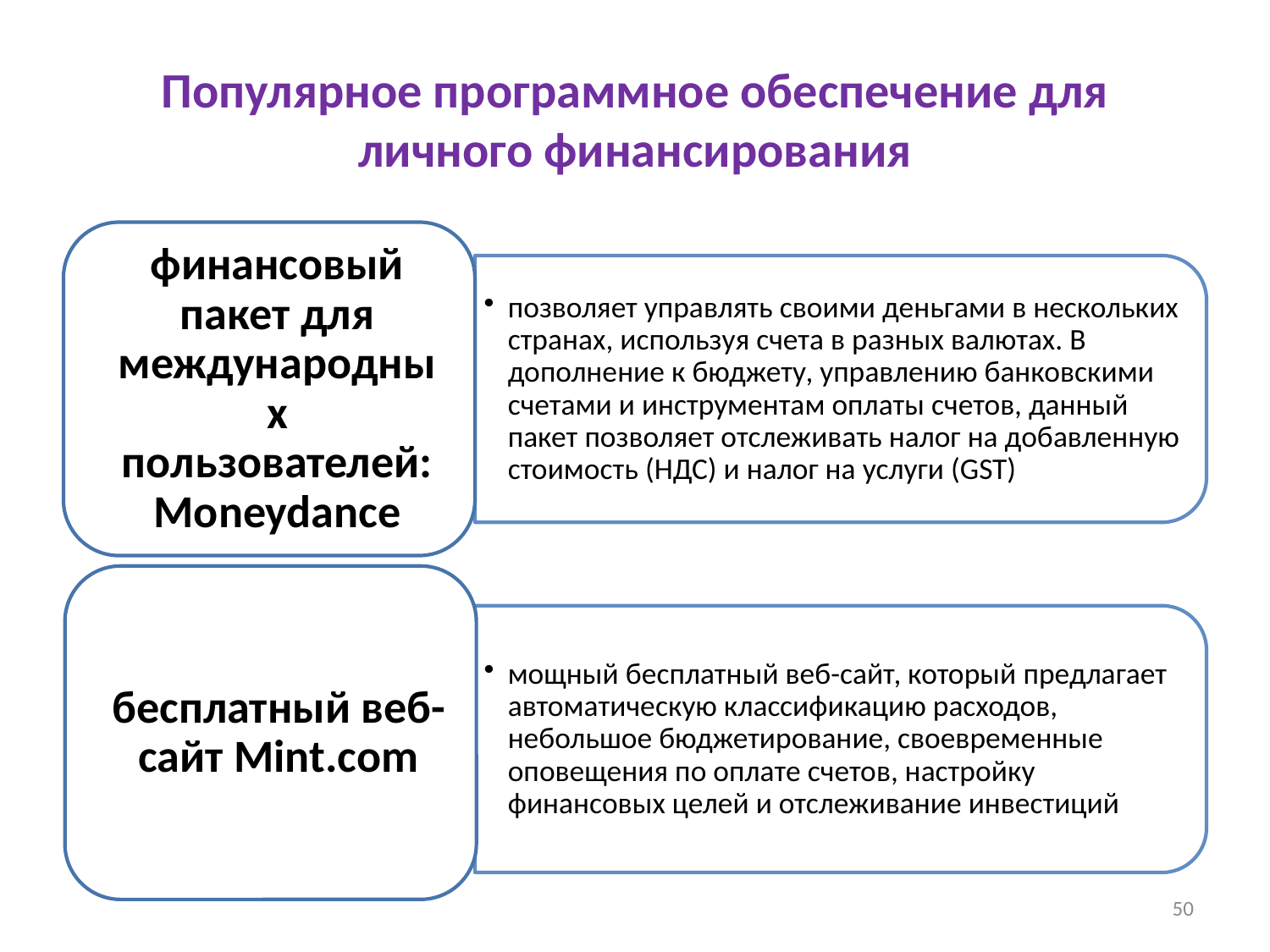

# Популярное программное обеспечение для личного финансирования
позволяет управлять своими деньгами в нескольких странах, используя счета в разных валютах. В дополнение к бюджету, управлению банковскими счетами и инструментам оплаты счетов, данный пакет позволяет отслеживать налог на добавленную стоимость (НДС) и налог на услуги (GST)
финансовый пакет для международных пользователей: Moneydance
мощный бесплатный веб-сайт, который предлагает автоматическую классификацию расходов,  небольшое бюджетирование, своевременные оповещения по оплате счетов, настройку финансовых целей и отслеживание инвестиций
бесплатный веб-сайт Mint.com
50